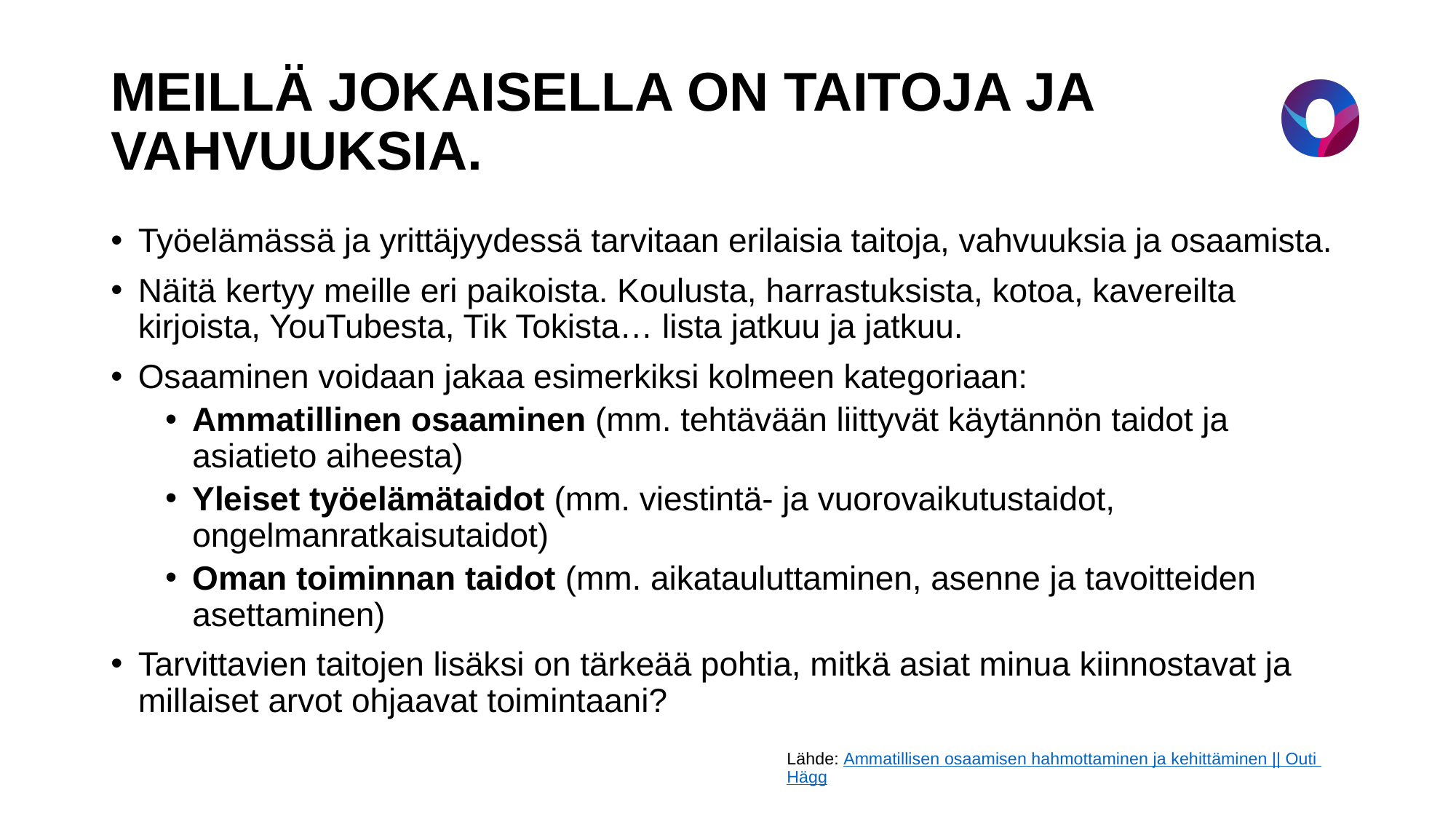

# MEILLÄ JOKAISELLA ON TAITOJA JA VAHVUUKSIA.
Työelämässä ja yrittäjyydessä tarvitaan erilaisia taitoja, vahvuuksia ja osaamista.
Näitä kertyy meille eri paikoista. Koulusta, harrastuksista, kotoa, kavereilta kirjoista, YouTubesta, Tik Tokista… lista jatkuu ja jatkuu.
Osaaminen voidaan jakaa esimerkiksi kolmeen kategoriaan:
Ammatillinen osaaminen (mm. tehtävään liittyvät käytännön taidot ja asiatieto aiheesta)
Yleiset työelämätaidot (mm. viestintä- ja vuorovaikutustaidot, ongelmanratkaisutaidot)
Oman toiminnan taidot (mm. aikatauluttaminen, asenne ja tavoitteiden asettaminen)
Tarvittavien taitojen lisäksi on tärkeää pohtia, mitkä asiat minua kiinnostavat ja millaiset arvot ohjaavat toimintaani?
Lähde: Ammatillisen osaamisen hahmottaminen ja kehittäminen || Outi Hägg

23.3.2023